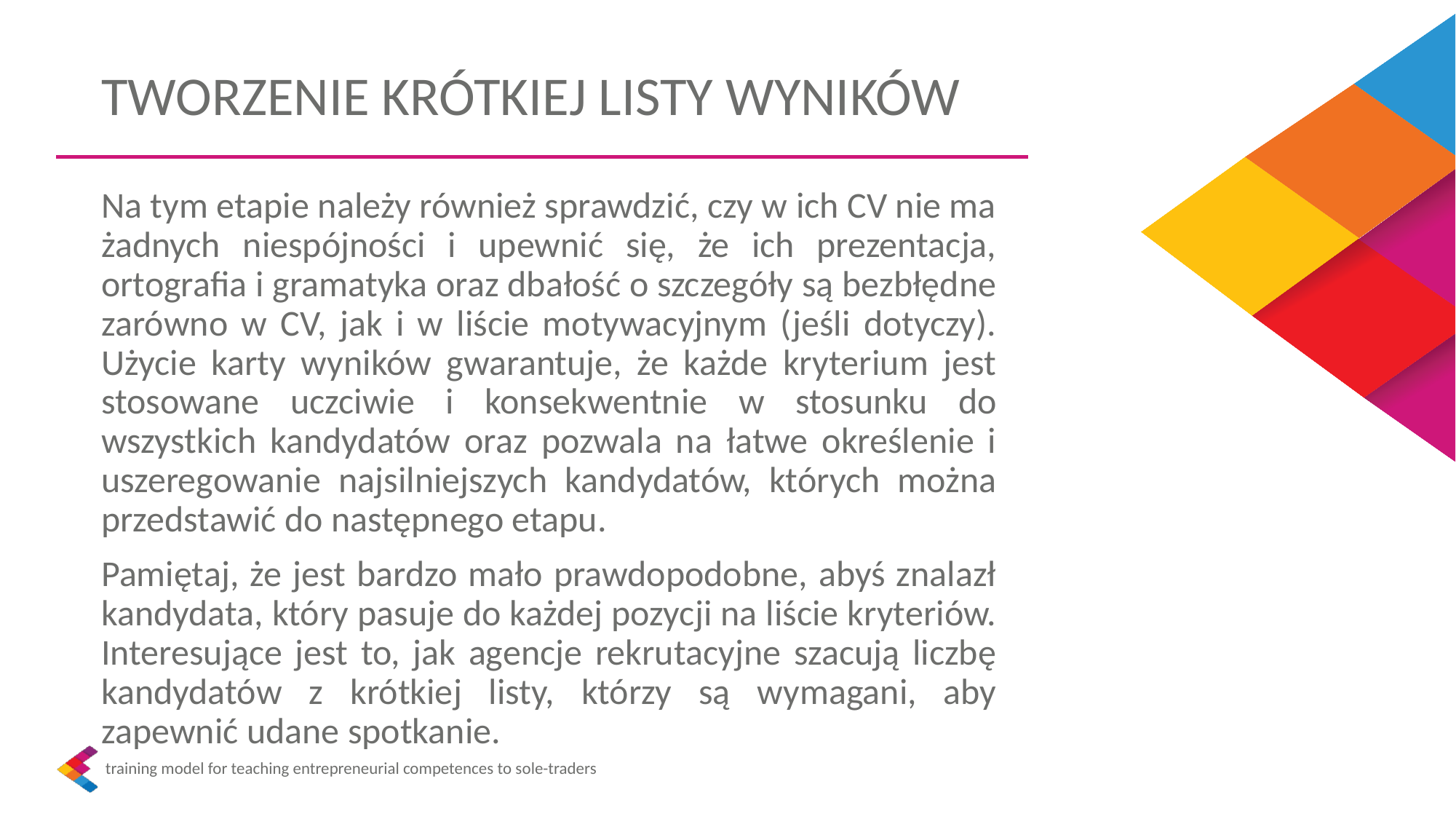

TWORZENIE KRÓTKIEJ LISTY WYNIKÓW

Na tym etapie należy również sprawdzić, czy w ich CV nie ma żadnych niespójności i upewnić się, że ich prezentacja, ortografia i gramatyka oraz dbałość o szczegóły są bezbłędne zarówno w CV, jak i w liście motywacyjnym (jeśli dotyczy). Użycie karty wyników gwarantuje, że każde kryterium jest stosowane uczciwie i konsekwentnie w stosunku do wszystkich kandydatów oraz pozwala na łatwe określenie i uszeregowanie najsilniejszych kandydatów, których można przedstawić do następnego etapu.
Pamiętaj, że jest bardzo mało prawdopodobne, abyś znalazł kandydata, który pasuje do każdej pozycji na liście kryteriów. Interesujące jest to, jak agencje rekrutacyjne szacują liczbę kandydatów z krótkiej listy, którzy są wymagani, aby zapewnić udane spotkanie.